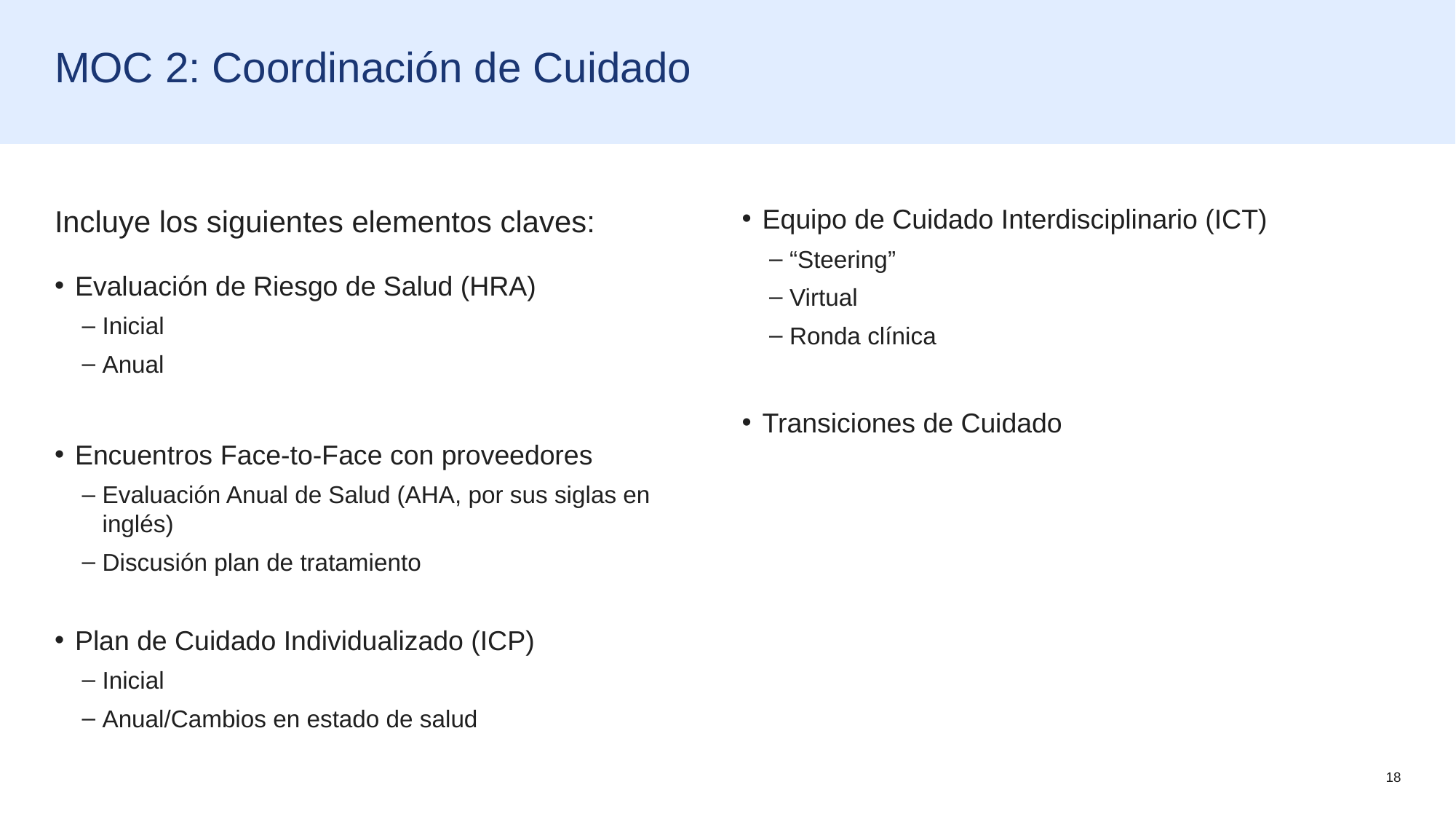

MOC 2: Coordinación de Cuidado (cont.)
MOC 2: Coordinación de Cuidado
Incluye los siguientes elementos claves:
Evaluación de Riesgo de Salud (HRA)
Inicial
Anual

Encuentros Face-to-Face con proveedores
Evaluación Anual de Salud (AHA, por sus siglas en inglés)
Discusión plan de tratamiento

Plan de Cuidado Individualizado (ICP)
Inicial
Anual/Cambios en estado de salud
Equipo de Cuidado Interdisciplinario (ICT)
“Steering”
Virtual
Ronda clínica

Transiciones de Cuidado